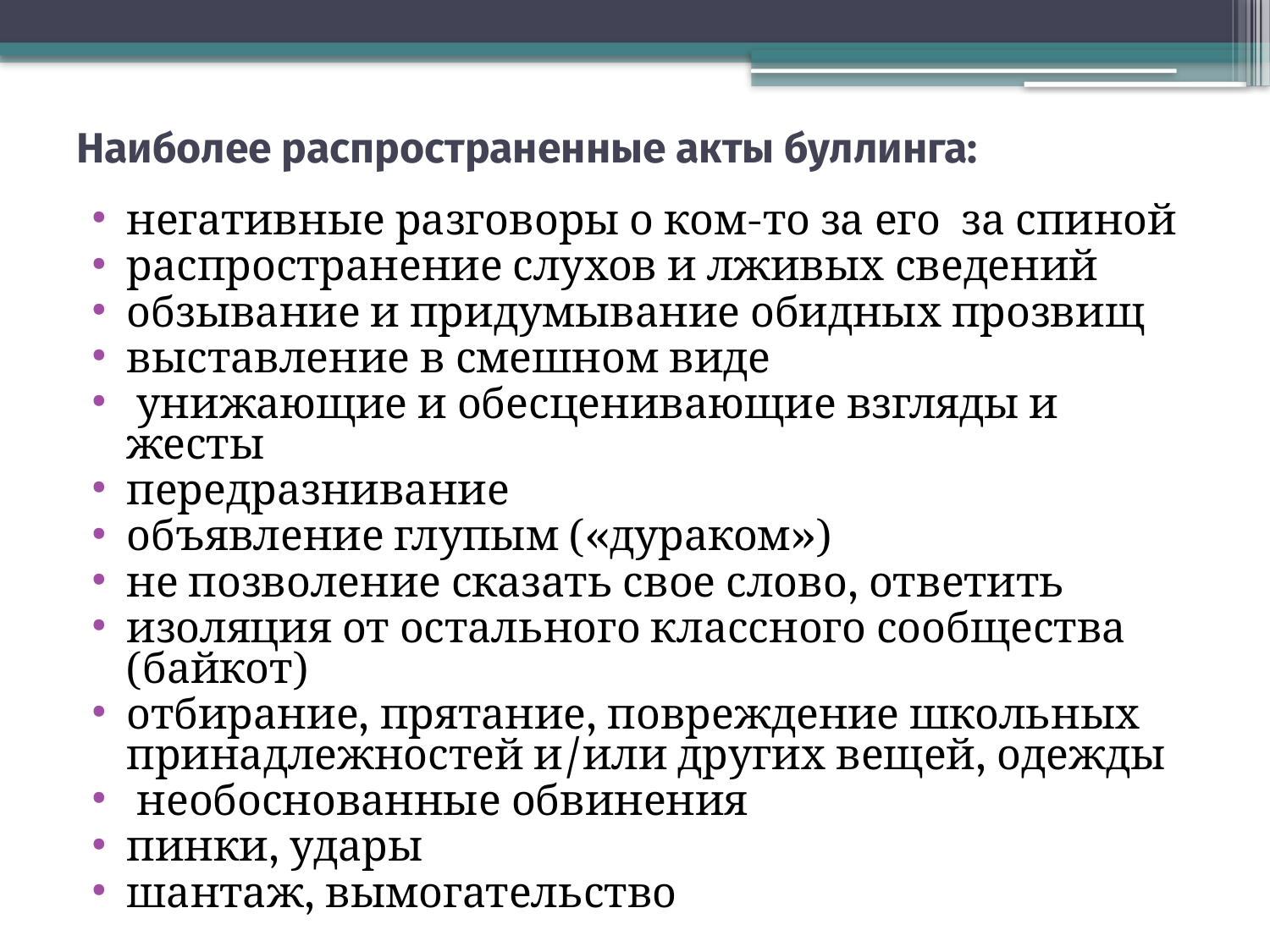

# Наиболее распространенные акты буллинга:
негативные разговоры о ком-то за его  за спиной
распространение слухов и лживых сведений
обзывание и придумывание обидных прозвищ
выставление в смешном виде
 унижающие и обесценивающие взгляды и жесты
передразнивание
объявление глупым («дураком»)
не позволение сказать свое слово, ответить
изоляция от остального классного сообщества (байкот)
отбирание, прятание, повреждение школьных принадлежностей и/или других вещей, одежды
 необоснованные обвинения
пинки, удары
шантаж, вымогательство